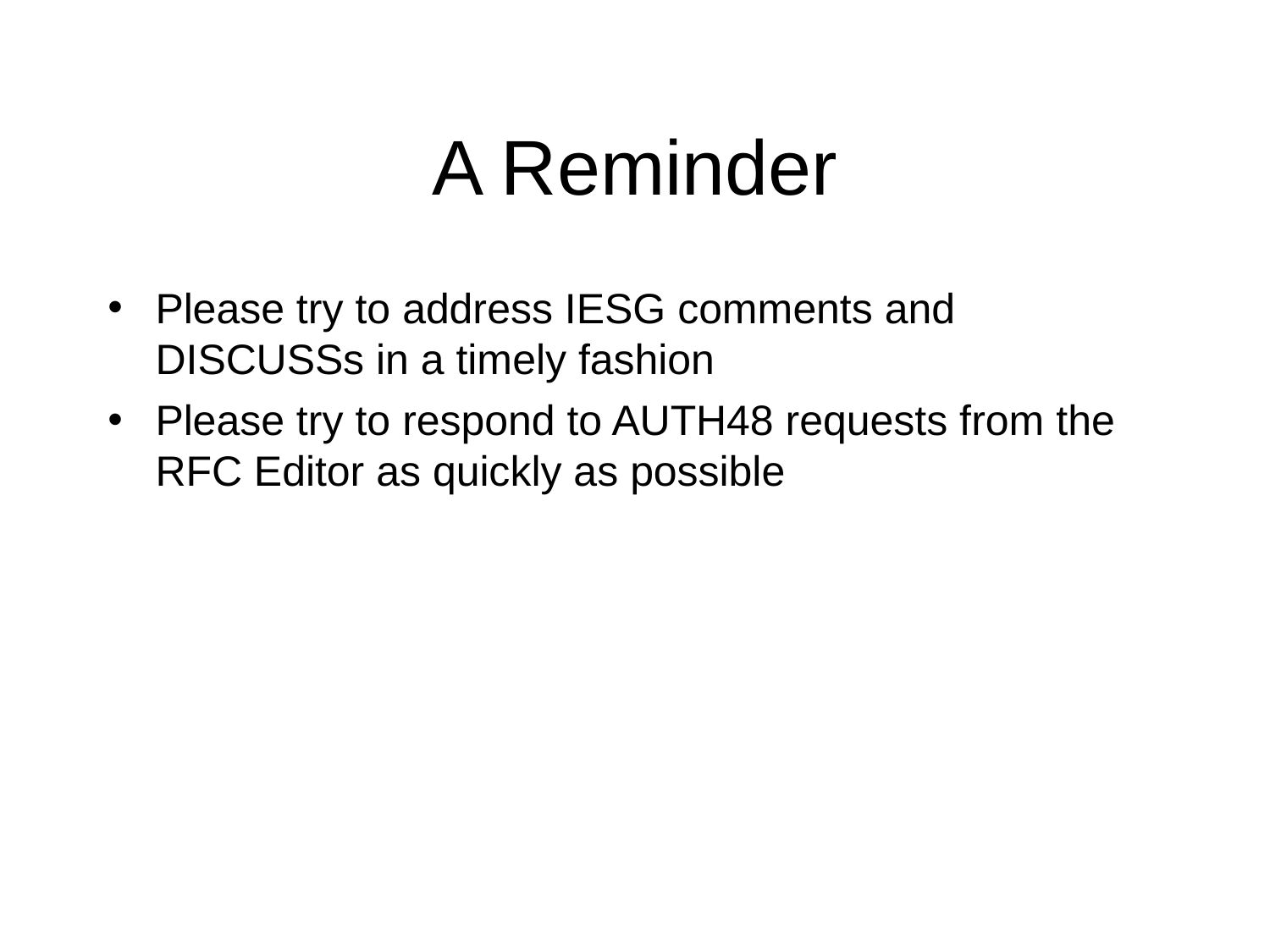

A Reminder
Please try to address IESG comments and DISCUSSs in a timely fashion
Please try to respond to AUTH48 requests from the RFC Editor as quickly as possible